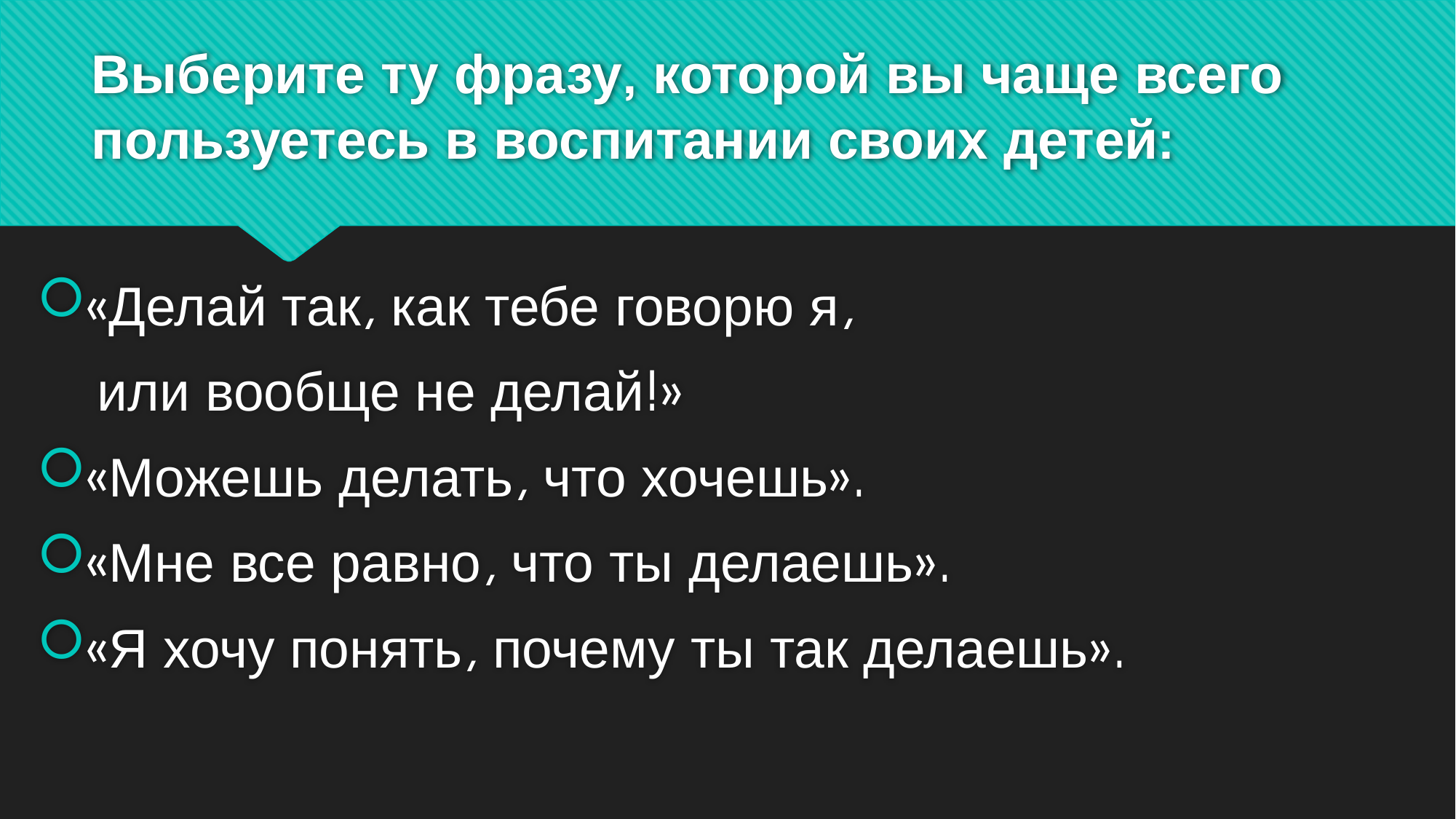

# Выберите ту фразу, которой вы чаще всего пользуетесь в воспитании своих детей:
«Делай так, как тебе говорю я,
    или вообще не делай!»
«Можешь делать, что хочешь».
«Мне все равно, что ты делаешь».
«Я хочу понять, почему ты так делаешь».